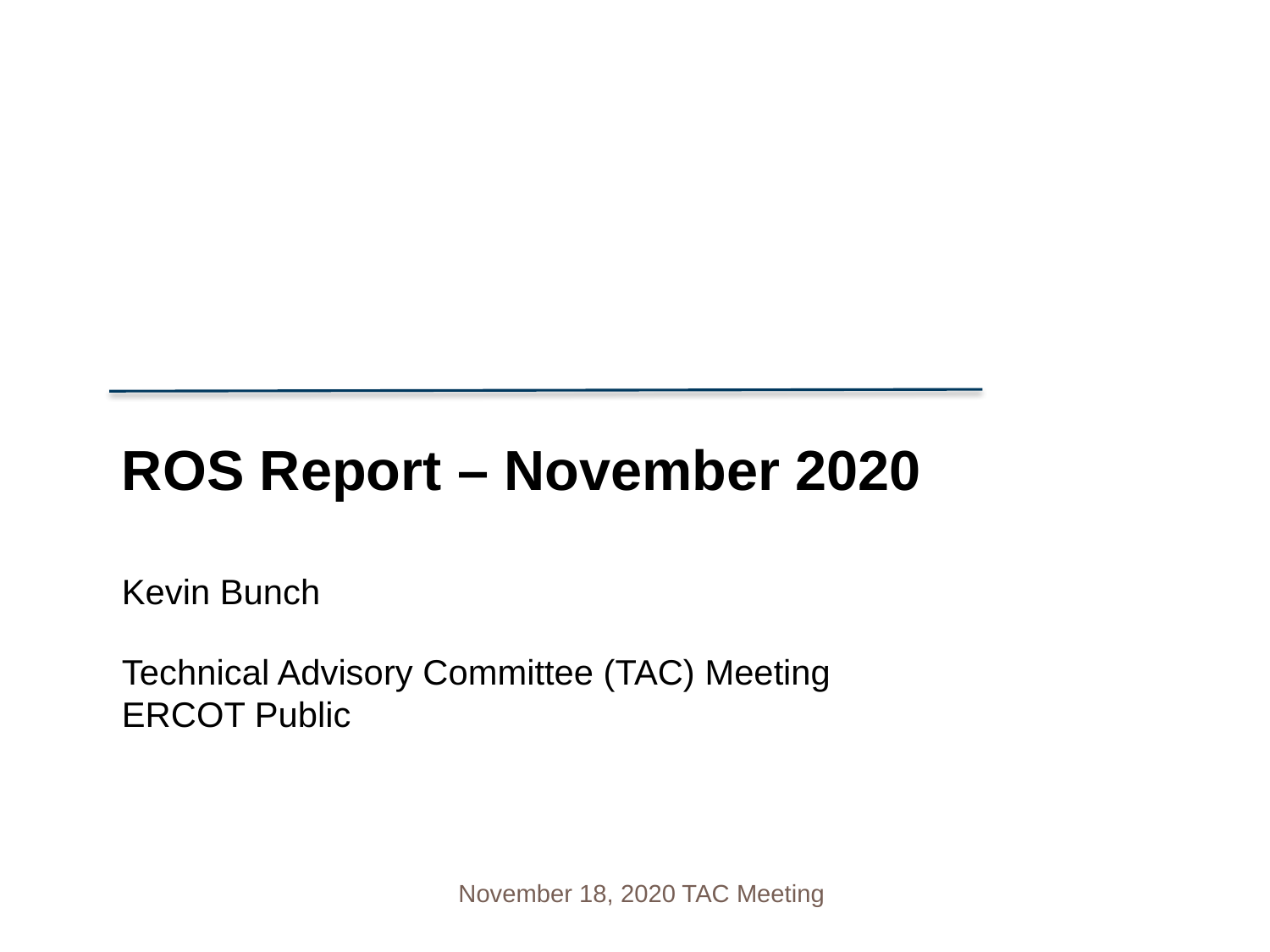

ROS Report – November 2020

Kevin Bunch

Technical Advisory Committee (TAC) Meeting
ERCOT Public

November 18, 2020 TAC Meeting